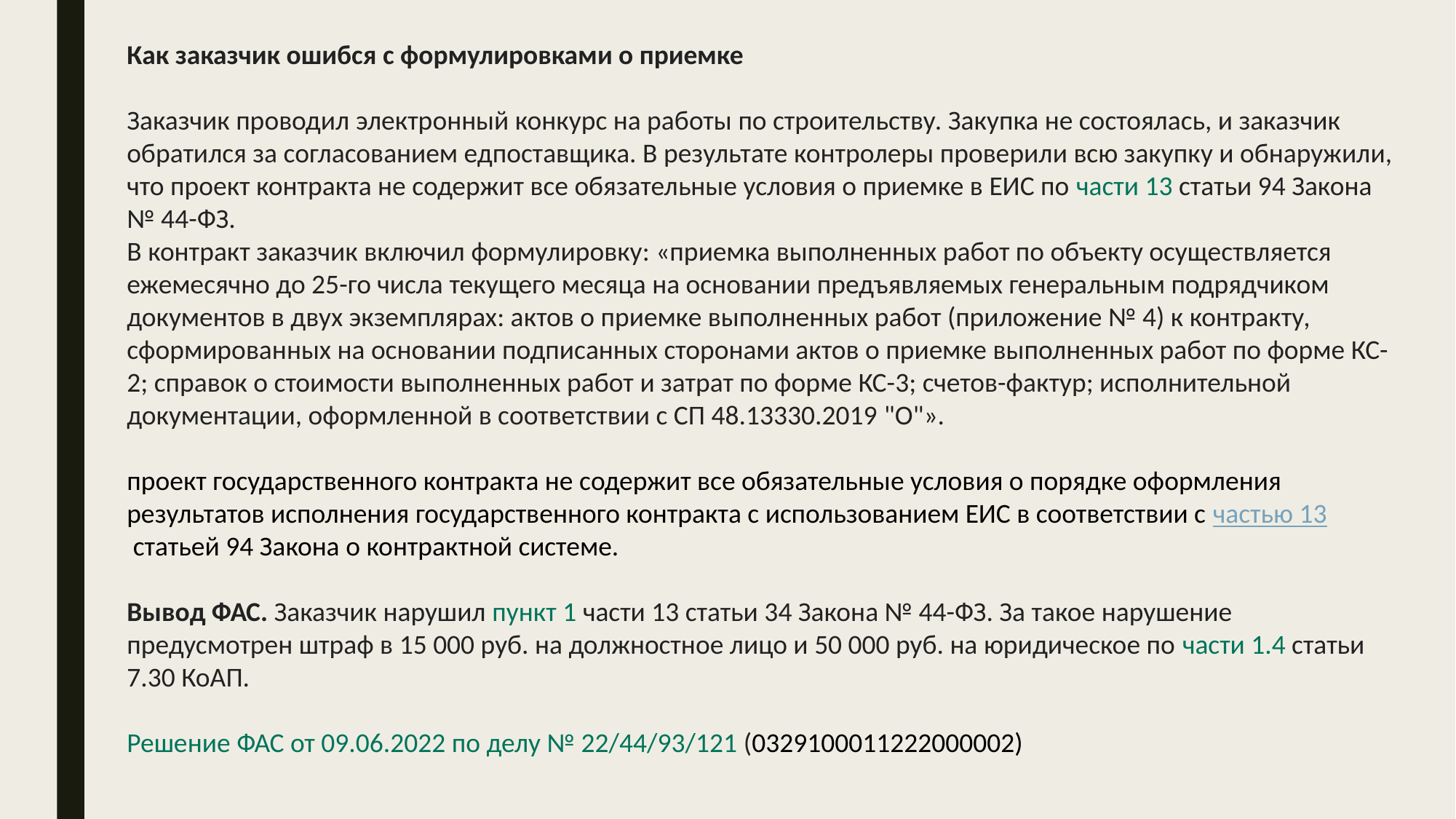

Как заказчик ошибся с формулировками о приемке

Заказчик проводил электронный конкурс на работы по строительству. Закупка не состоялась, и заказчик обратился за согласованием едпоставщика. В результате контролеры проверили всю закупку и обнаружили, что проект контракта не содержит все обязательные условия о приемке в ЕИС по части 13 статьи 94 Закона № 44-ФЗ.
В контракт заказчик включил формулировку: «приемка выполненных работ по объекту осуществляется ежемесячно до 25-го числа текущего месяца на основании предъявляемых генеральным подрядчиком документов в двух экземплярах: актов о приемке выполненных работ (приложение № 4) к контракту, сформированных на основании подписанных сторонами актов о приемке выполненных работ по форме КС-2; справок о стоимости выполненных работ и затрат по форме КС-3; счетов-фактур; исполнительной документации, оформленной в соответствии с СП 48.13330.2019 "О"».

проект государственного контракта не содержит все обязательные условия о порядке оформления результатов исполнения государственного контракта с использованием ЕИС в соответствии с частью 13 статьей 94 Закона о контрактной системе.

Вывод ФАС. Заказчик нарушил пункт 1 части 13 статьи 34 Закона № 44-ФЗ. За такое нарушение предусмотрен штраф в 15 000 руб. на должностное лицо и 50 000 руб. на юридическое по части 1.4 статьи 7.30 КоАП.

Решение ФАС от 09.06.2022 по делу № 22/44/93/121 (0329100011222000002)